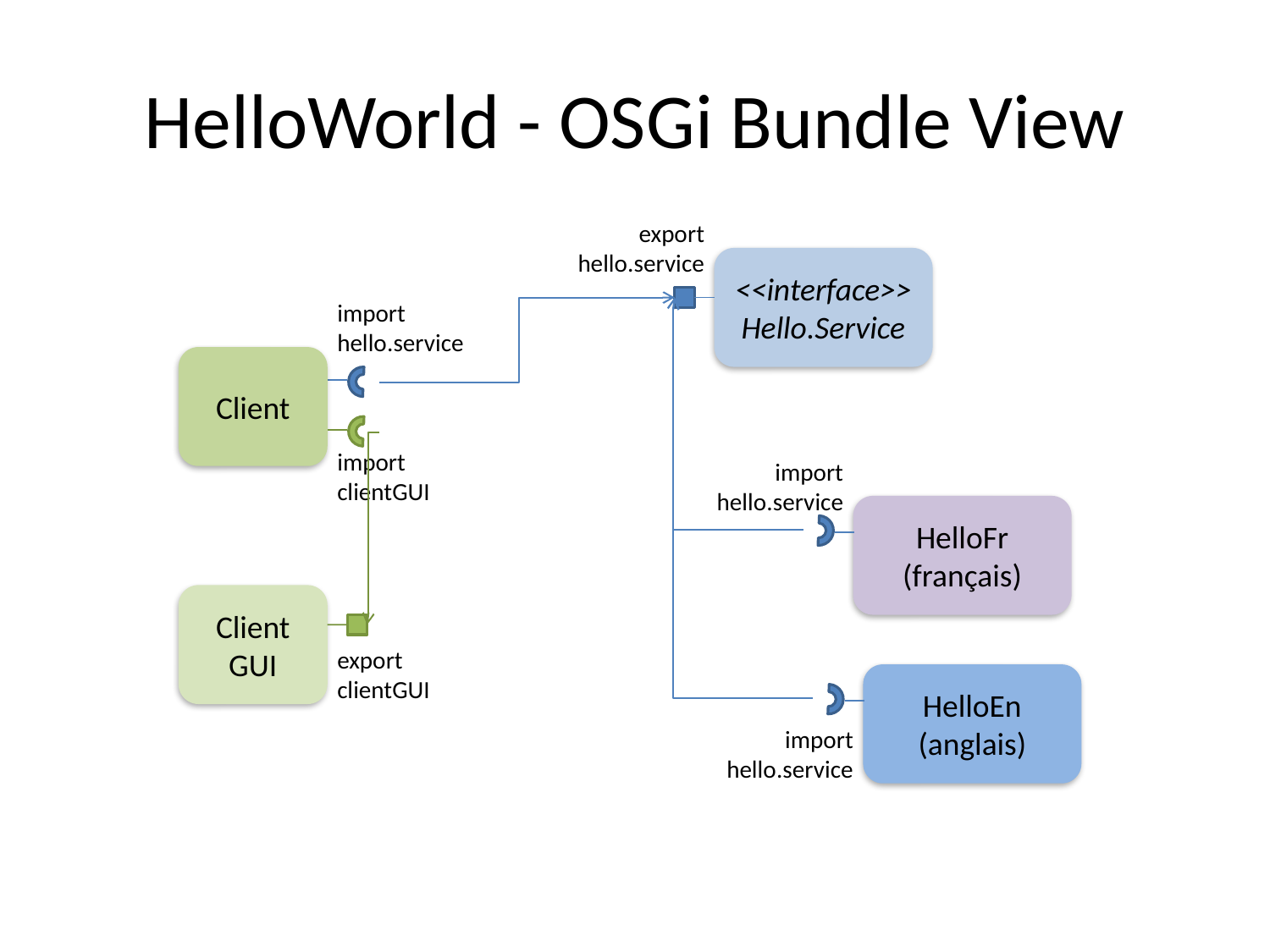

# HelloWorld - OSGi Bundle View
export
hello.service
<<interface>>Hello.Service

import
hello.service
Client

import
clientGUI
import
hello.service
HelloFr
(français)

Client
GUI

export clientGUI
HelloEn
(anglais)

import
hello.service